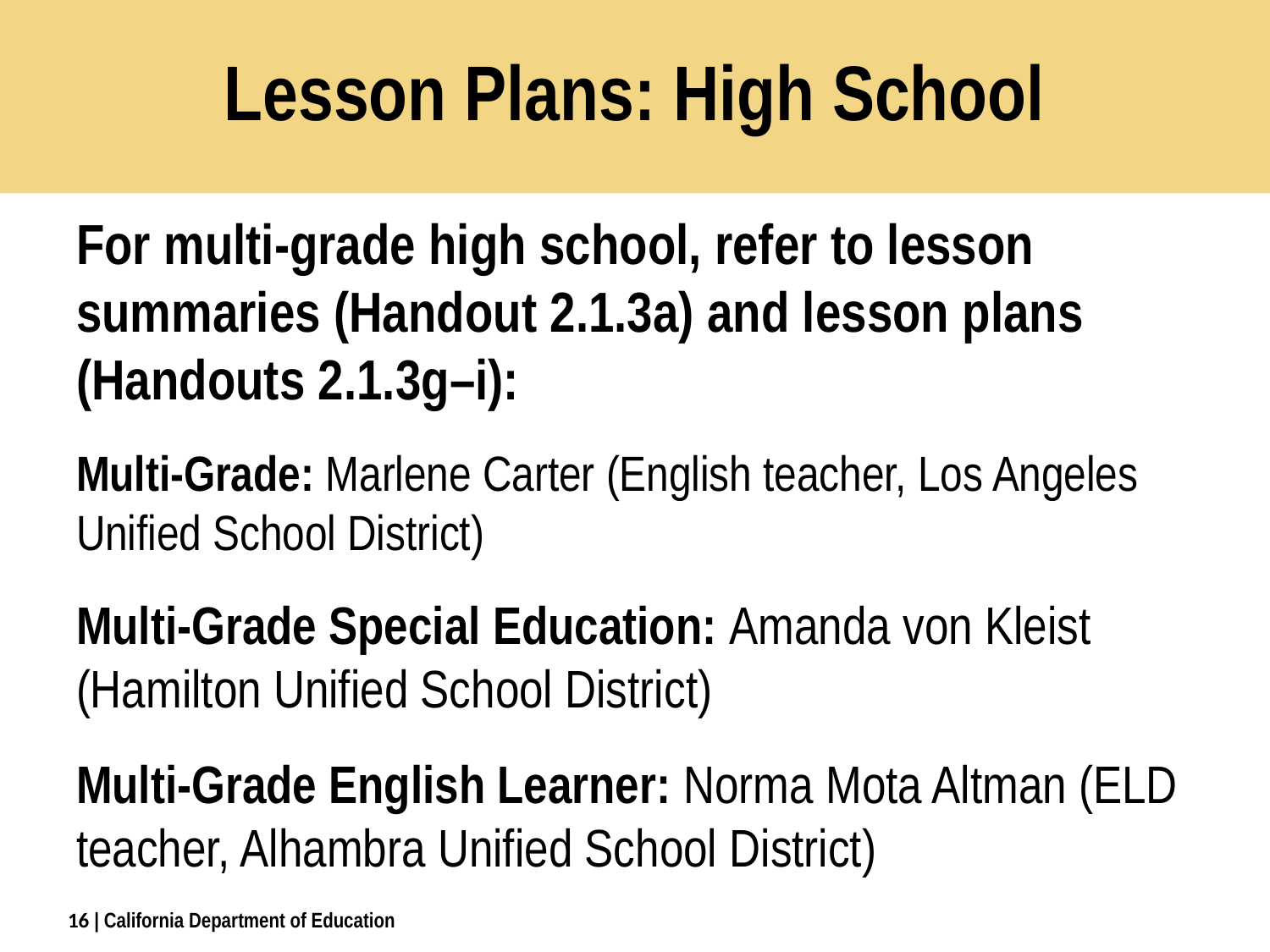

# Lesson Plans: High School
For multi-grade high school, refer to lesson summaries (Handout 2.1.3a) and lesson plans (Handouts 2.1.3g–i):
Multi-Grade: Marlene Carter (English teacher, Los Angeles Unified School District)
Multi-Grade Special Education: Amanda von Kleist (Hamilton Unified School District)
Multi-Grade English Learner: Norma Mota Altman (ELD teacher, Alhambra Unified School District)
16
| California Department of Education